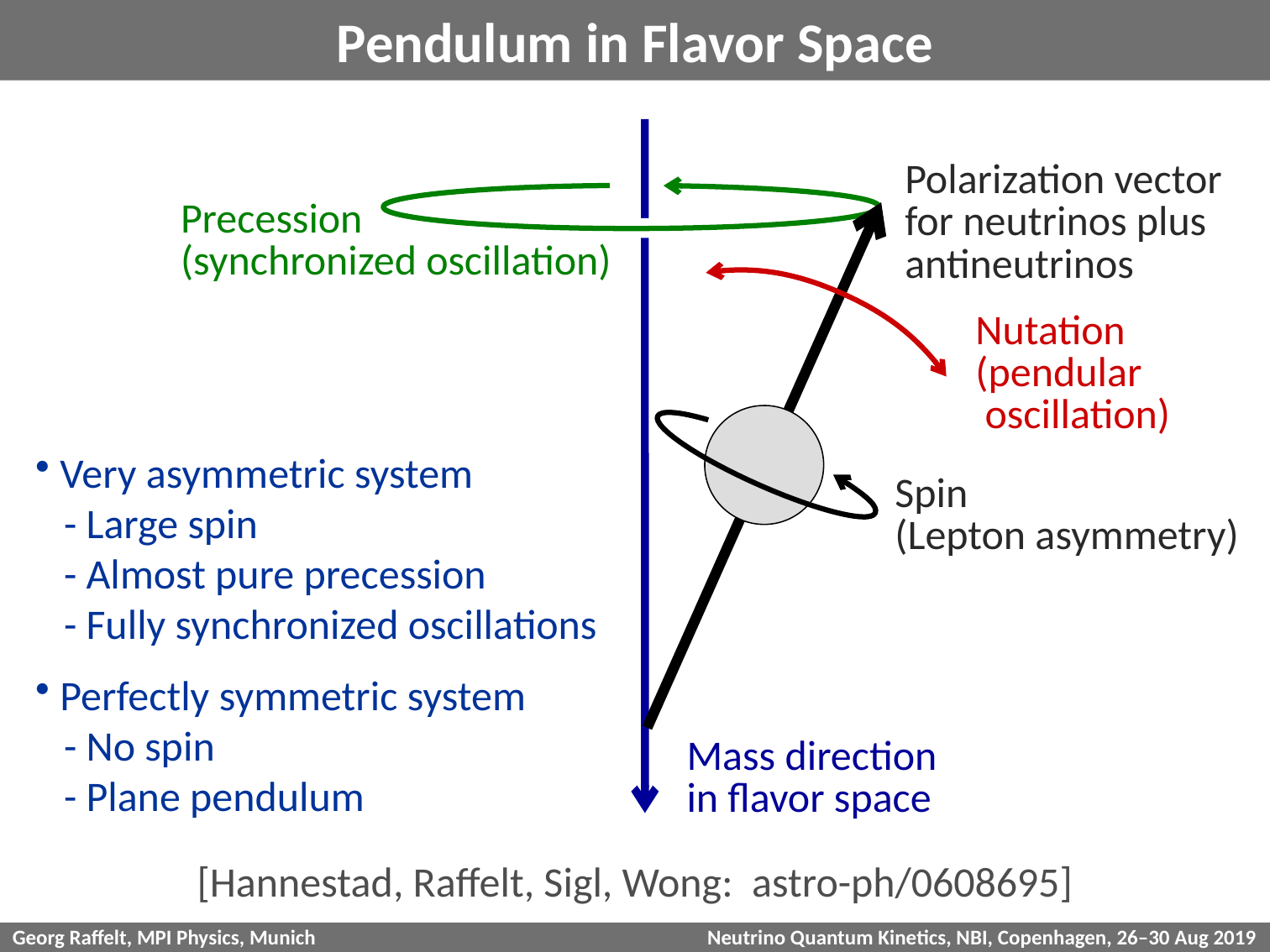

# Pendulum in Flavor Space

Polarization vector
for neutrinos plus
antineutrinos

Precession
(synchronized oscillation)

Nutation
(pendular
 oscillation)
 Very asymmetric system
   - Large spin
   - Almost pure precession
   - Fully synchronized oscillations

 Perfectly symmetric system
   - No spin
   - Plane pendulum
Spin
(Lepton asymmetry)
Mass direction
in flavor space
[Hannestad, Raffelt, Sigl, Wong:  astro-ph/0608695]